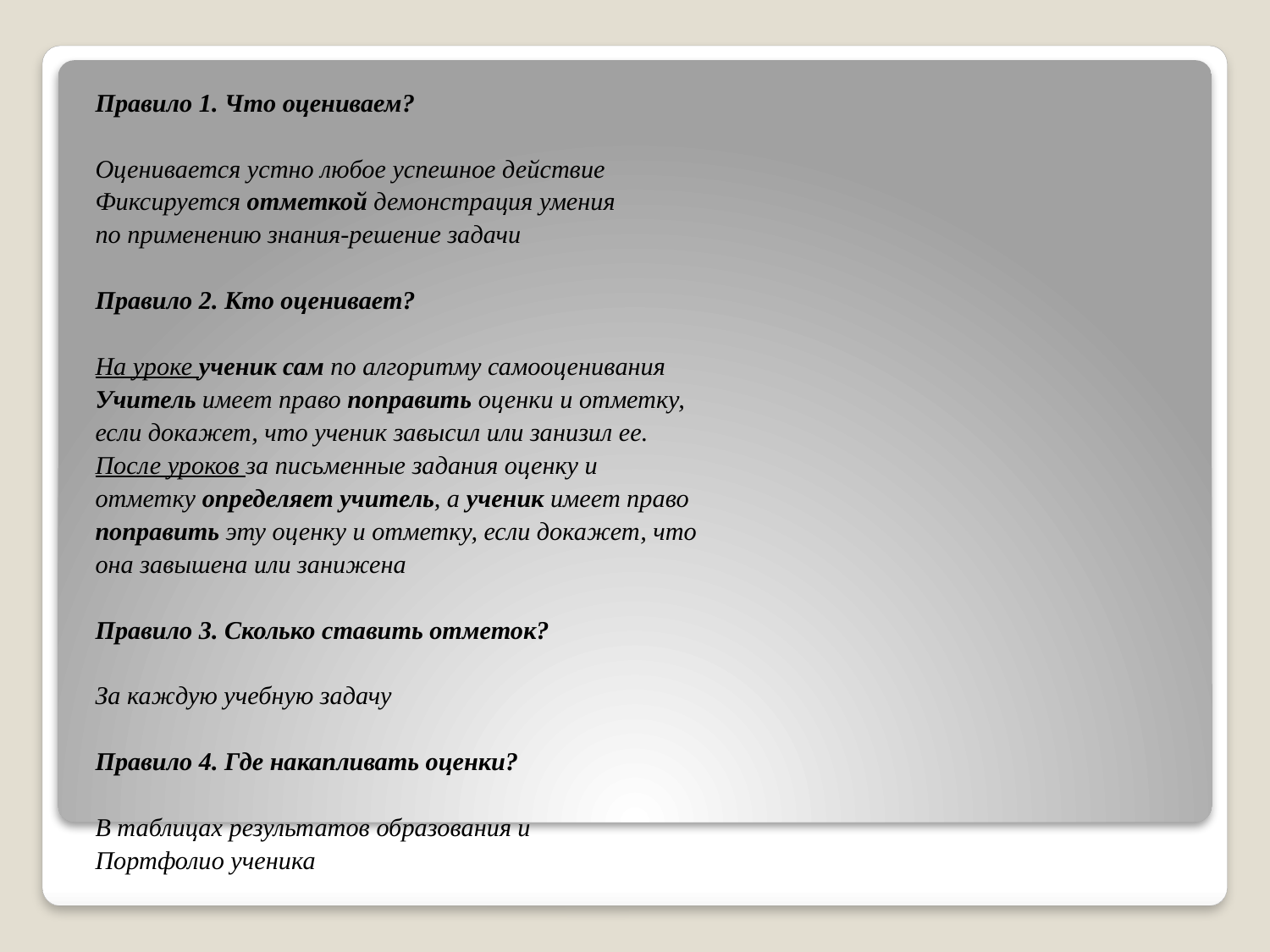

Правило 1. Что оцениваем?

Оценивается устно любое успешное действие
Фиксируется отметкой демонстрация умения
по применению знания-решение задачи

Правило 2. Кто оценивает?

На уроке ученик сам по алгоритму самооценивания
Учитель имеет право поправить оценки и отметку,
если докажет, что ученик завысил или занизил ее.
После уроков за письменные задания оценку и
отметку определяет учитель, а ученик имеет право
поправить эту оценку и отметку, если докажет, что
она завышена или занижена

Правило 3. Сколько ставить отметок?

За каждую учебную задачу

Правило 4. Где накапливать оценки?

В таблицах результатов образования и
Портфолио ученика
#